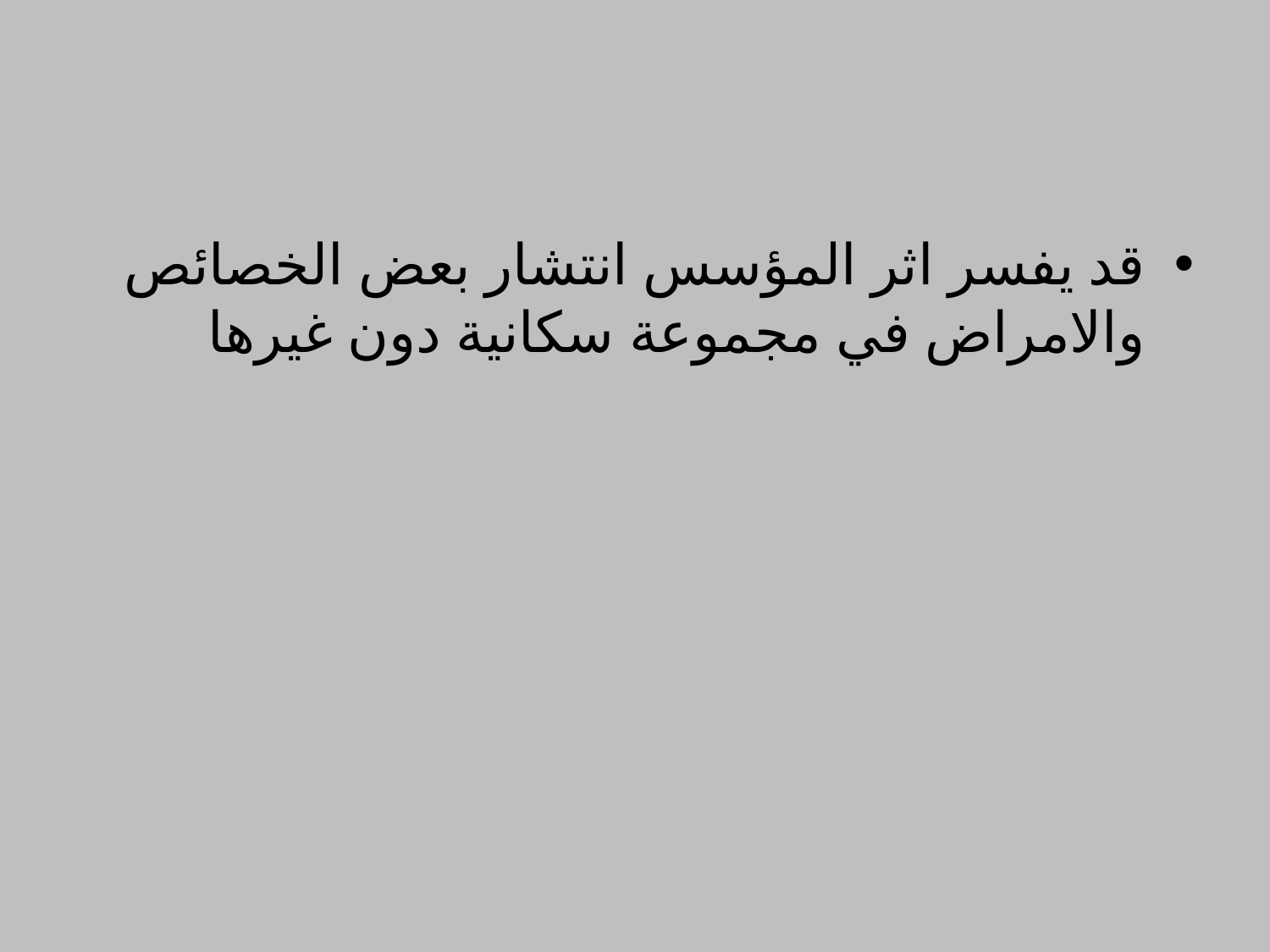

#
قد يفسر اثر المؤسس انتشار بعض الخصائص والامراض في مجموعة سكانية دون غيرها